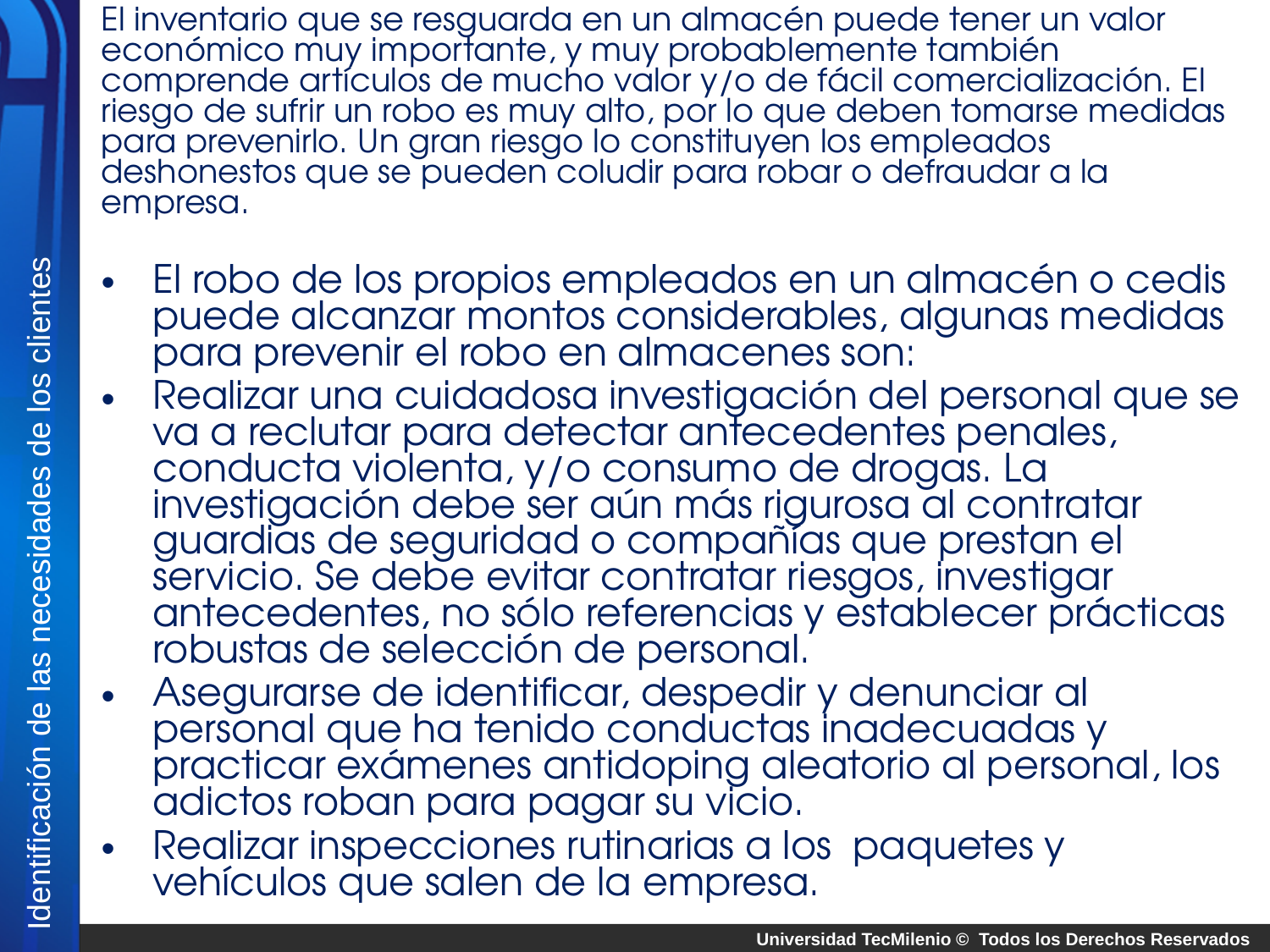

El inventario que se resguarda en un almacén puede tener un valor económico muy importante, y muy probablemente también comprende artículos de mucho valor y/o de fácil comercialización. El riesgo de sufrir un robo es muy alto, por lo que deben tomarse medidas para prevenirlo. Un gran riesgo lo constituyen los empleados deshonestos que se pueden coludir para robar o defraudar a la empresa.

El robo de los propios empleados en un almacén o cedis puede alcanzar montos considerables, algunas medidas para prevenir el robo en almacenes son:
Realizar una cuidadosa investigación del personal que se va a reclutar para detectar antecedentes penales, conducta violenta, y/o consumo de drogas. La investigación debe ser aún más rigurosa al contratar guardias de seguridad o compañías que prestan el servicio. Se debe evitar contratar riesgos, investigar antecedentes, no sólo referencias y establecer prácticas robustas de selección de personal.
Asegurarse de identificar, despedir y denunciar al personal que ha tenido conductas inadecuadas y practicar exámenes antidoping aleatorio al personal, los adictos roban para pagar su vicio.
Realizar inspecciones rutinarias a los  paquetes y vehículos que salen de la empresa.

Identificación de las necesidades de los clientes